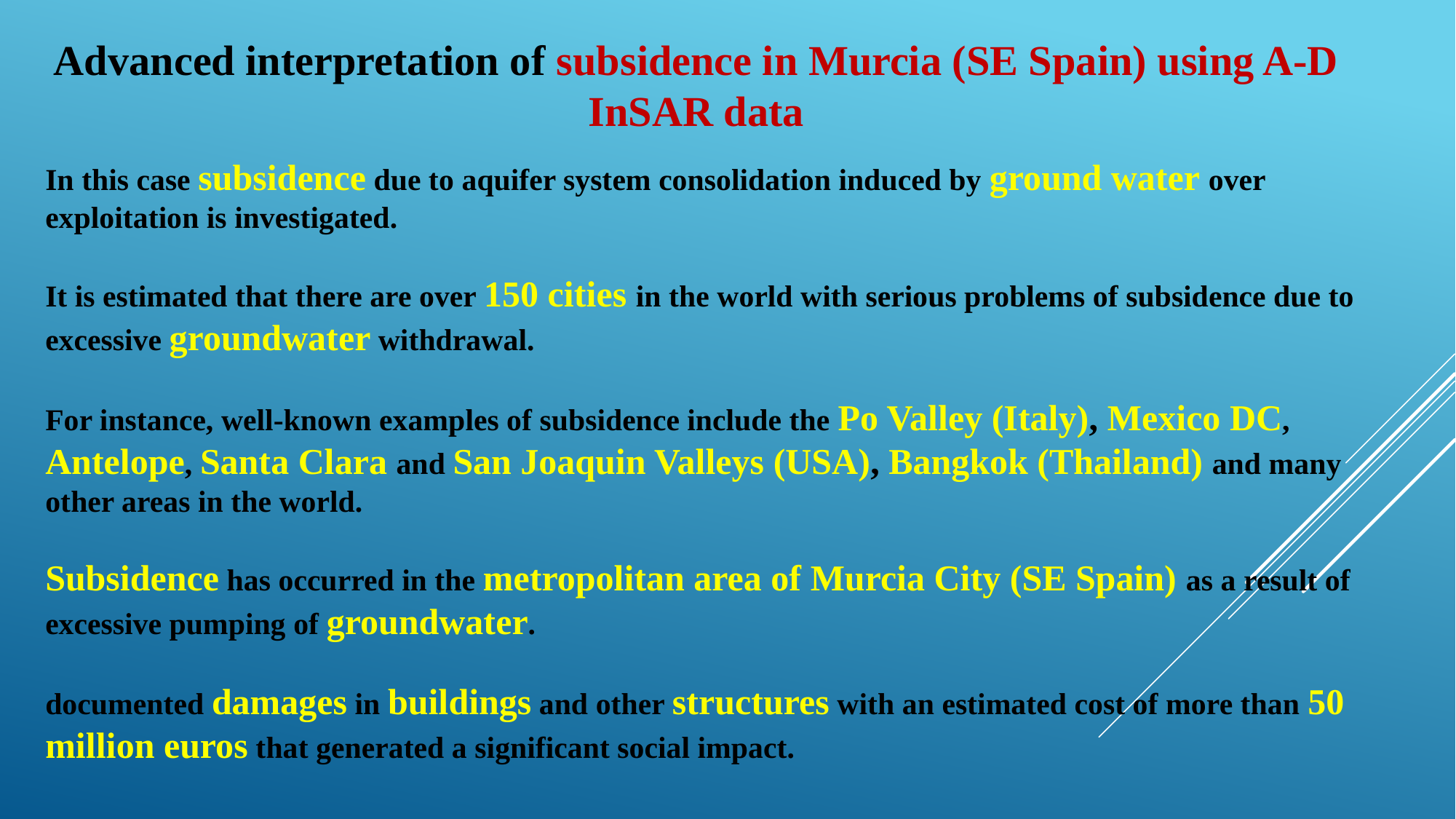

Advanced interpretation of subsidence in Murcia (SE Spain) using A-D InSAR data
In this case subsidence due to aquifer system consolidation induced by ground water over exploitation is investigated.

It is estimated that there are over 150 cities in the world with serious problems of subsidence due to excessive groundwater withdrawal.

For instance, well-known examples of subsidence include the Po Valley (Italy), Mexico DC, Antelope, Santa Clara and San Joaquin Valleys (USA), Bangkok (Thailand) and many other areas in the world.

Subsidence has occurred in the metropolitan area of Murcia City (SE Spain) as a result of excessive pumping of groundwater.

documented damages in buildings and other structures with an estimated cost of more than 50 million euros that generated a significant social impact.